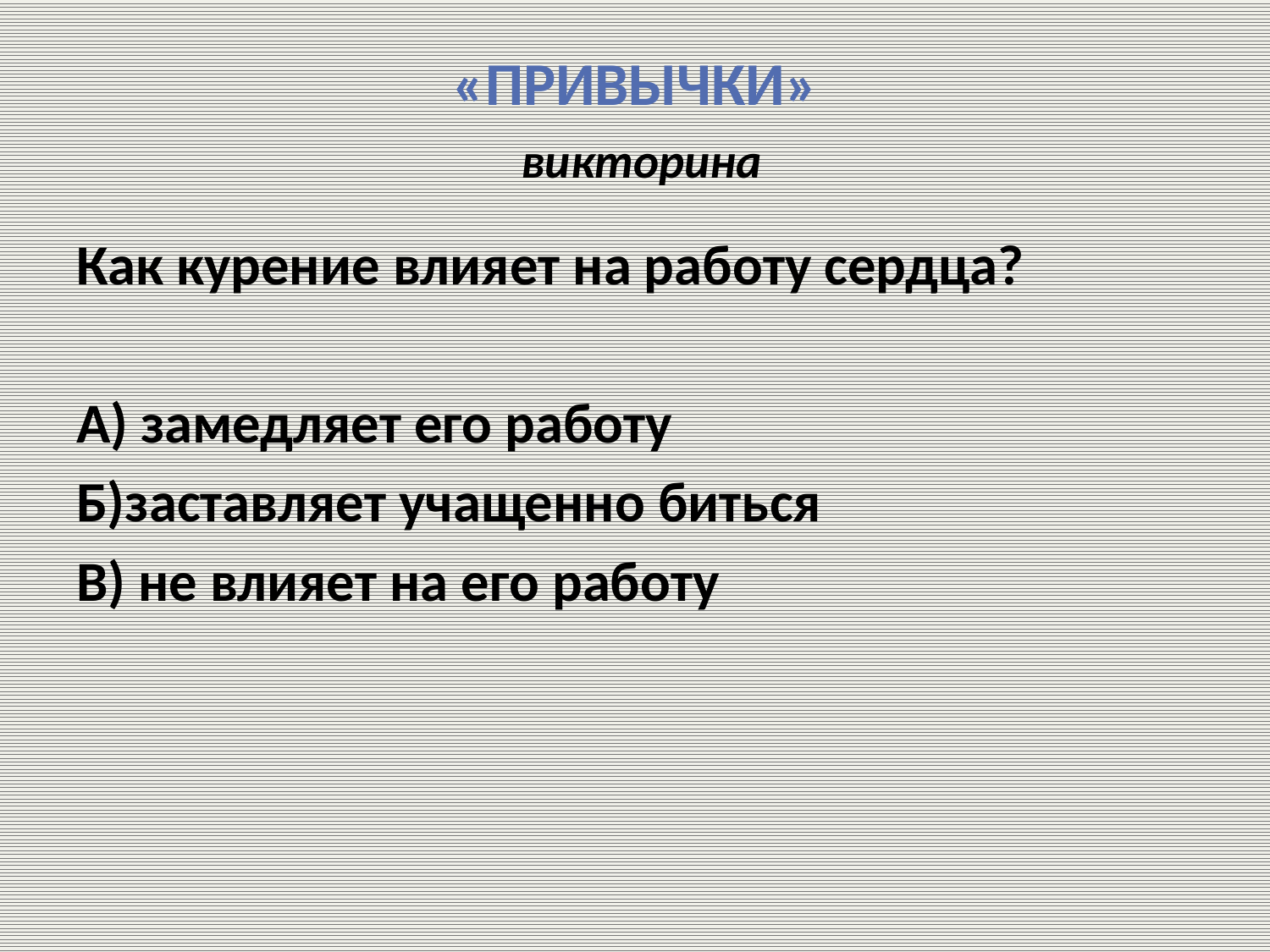

# «ПРИВЫЧКИ» викторина
Как курение влияет на работу сердца?

А) замедляет его работу
Б)заставляет учащенно биться
В) не влияет на его работу